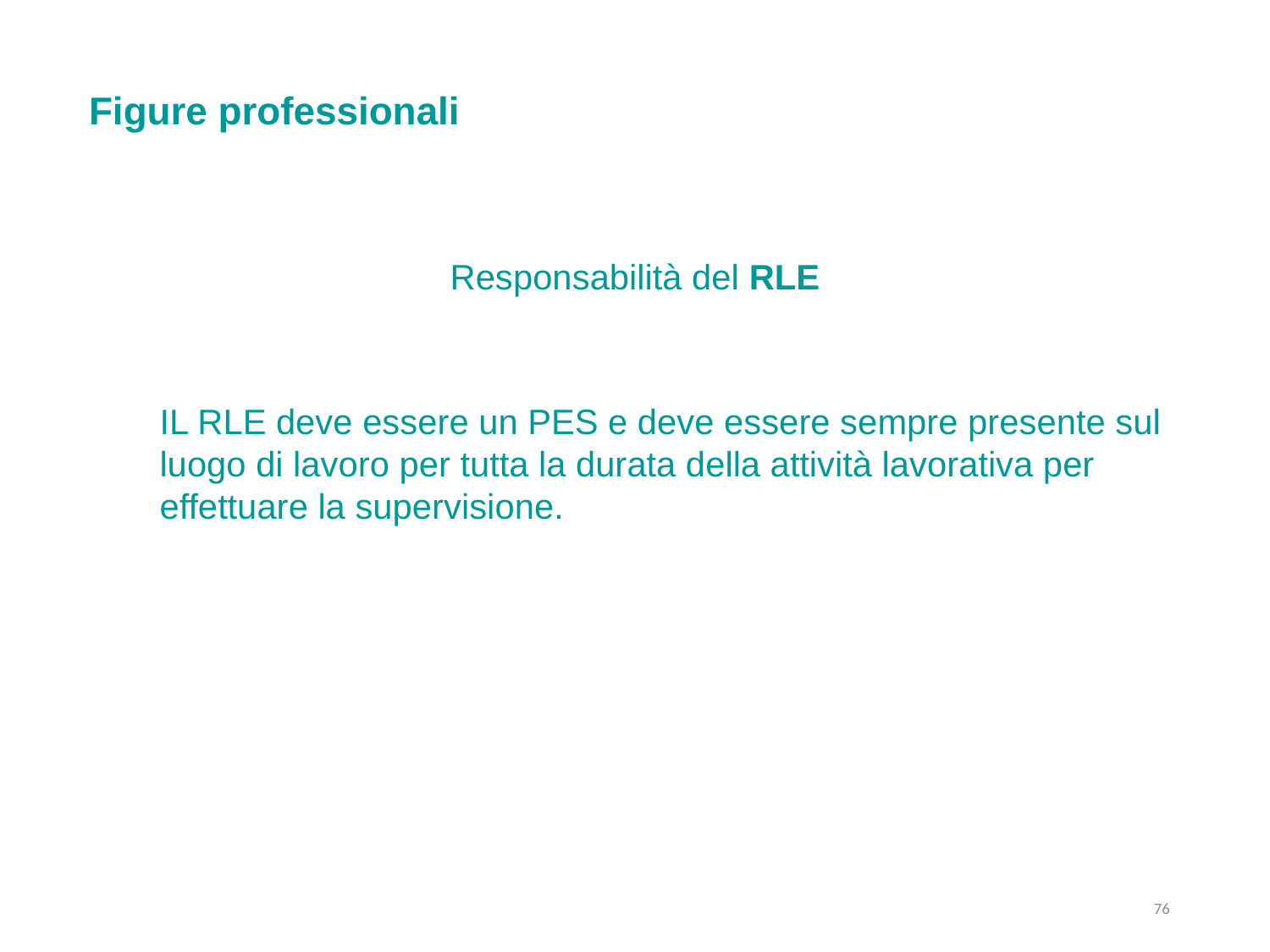

Figure professionali
Responsabilità del RLE
IL RLE deve essere un PES e deve essere sempre presente sul luogo di lavoro per tutta la durata della attività lavorativa per effettuare la supervisione.
76